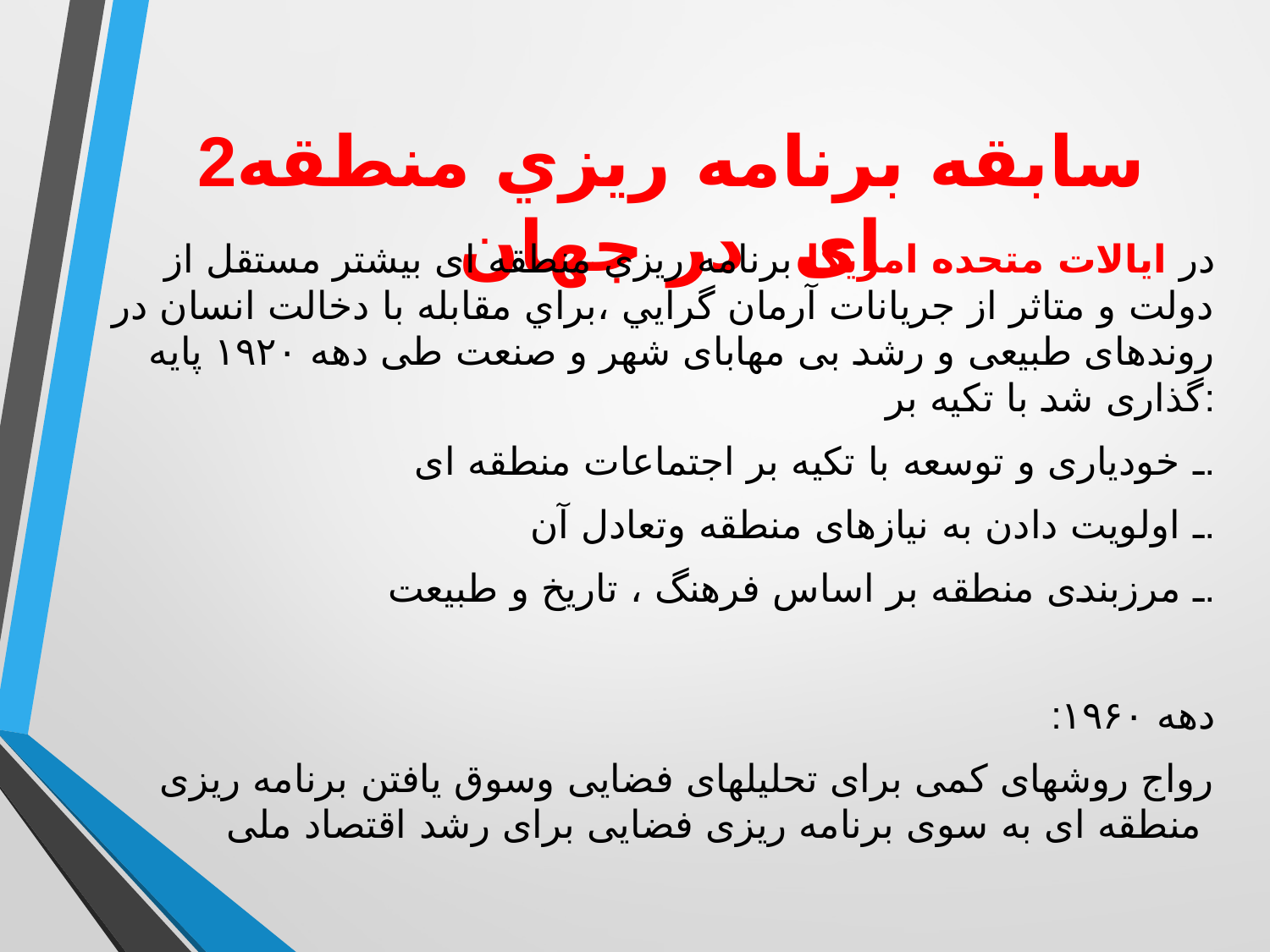

# 2سابقه برنامه ريزي منطقه ای  در جهان
در ايالات متحده امريكا برنامه ریزی منطقه ای بیشتر مستقل از دولت و متاثر از جریانات آرمان گرايي ،براي مقابله با دخالت انسان در روندهای طبیعی و رشد بی مهابای شهر و صنعت طی دهه ۱۹۲۰ پایه گذاری شد با تكيه بر:
ـ خودیاری و توسعه با تکیه بر اجتماعات منطقه ای.
ـ اولویت دادن به نیازهای منطقه وتعادل آن.
ـ مرزبندی منطقه بر اساس فرهنگ ، تاریخ و طبیعت.

:دهه ۱۹۶۰
رواج روشهای کمی برای تحلیلهای فضایی وسوق يافتن برنامه ریزی منطقه ای به سوی برنامه ریزی فضایی برای رشد اقتصاد ملی